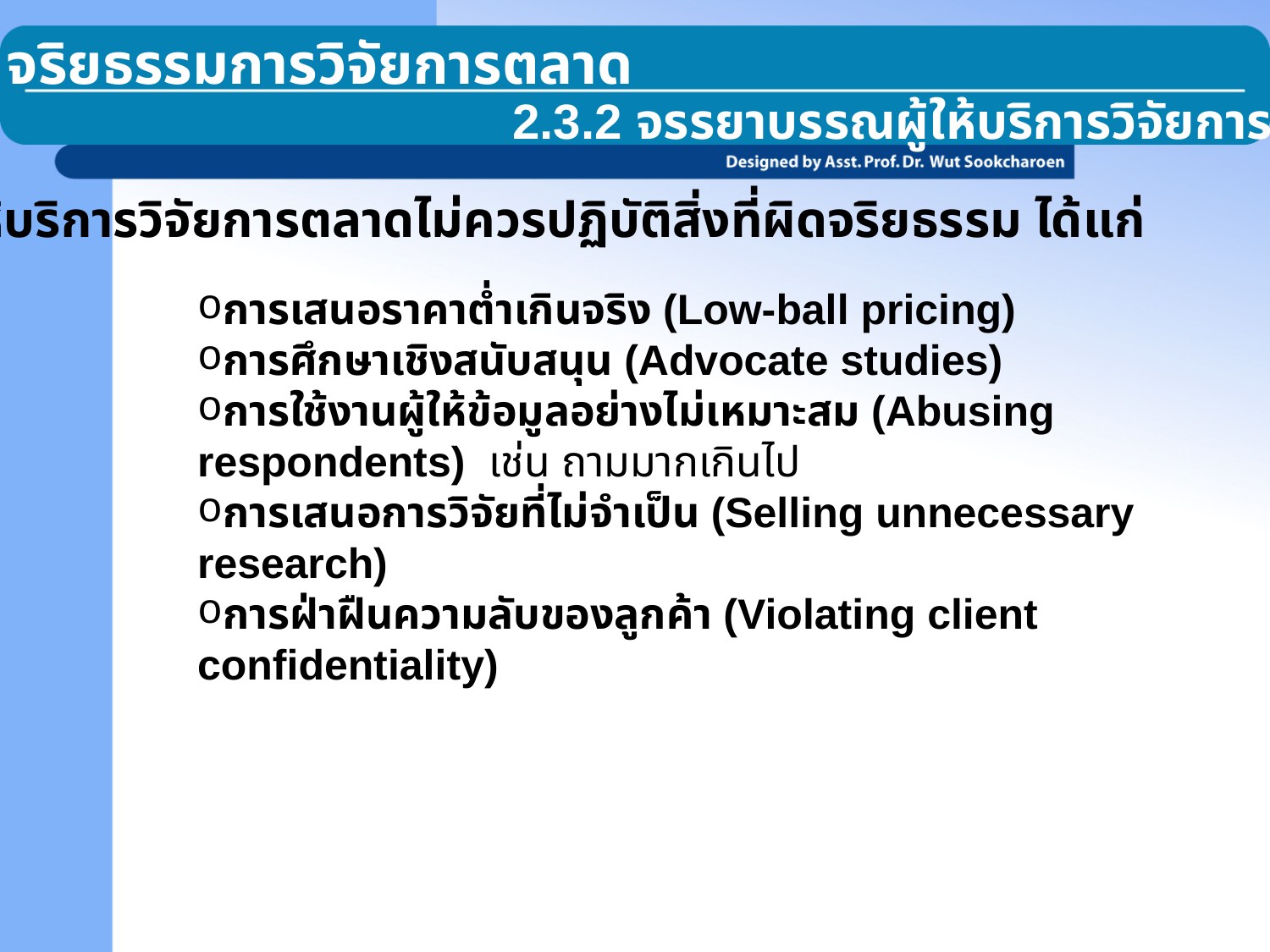

2.3 จริยธรรมการวิจัยการตลาด
2.3.2 จรรยาบรรณผู้ให้บริการวิจัยการตลาด
ผู้ให้บริการวิจัยการตลาดไม่ควรปฏิบัติสิ่งที่ผิดจริยธรรม ได้แก่
การเสนอราคาต่ำเกินจริง (Low-ball pricing)
การศึกษาเชิงสนับสนุน (Advocate studies)
การใช้งานผู้ให้ข้อมูลอย่างไม่เหมาะสม (Abusing respondents)  เช่น ถามมากเกินไป
การเสนอการวิจัยที่ไม่จำเป็น (Selling unnecessary research)
การฝ่าฝืนความลับของลูกค้า (Violating client confidentiality)